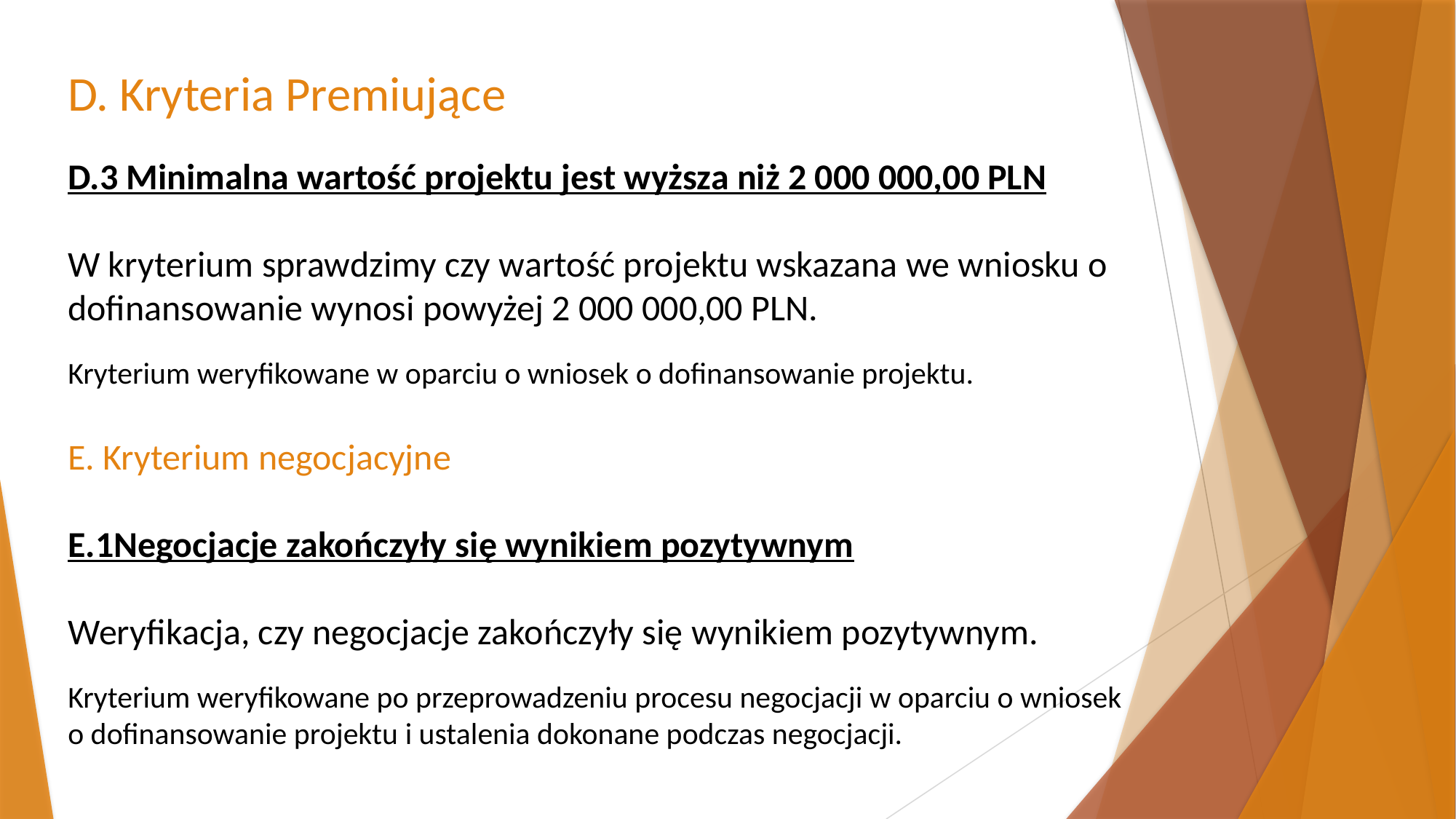

D. Kryteria Premiujące

D.3 Minimalna wartość projektu jest wyższa niż 2 000 000,00 PLN

W kryterium sprawdzimy czy wartość projektu wskazana we wniosku o dofinansowanie wynosi powyżej 2 000 000,00 PLN.

Kryterium weryfikowane w oparciu o wniosek o dofinansowanie projektu.

E. Kryterium negocjacyjne

E.1Negocjacje zakończyły się wynikiem pozytywnym

Weryfikacja, czy negocjacje zakończyły się wynikiem pozytywnym.

Kryterium weryfikowane po przeprowadzeniu procesu negocjacji w oparciu o wniosek o dofinansowanie projektu i ustalenia dokonane podczas negocjacji.